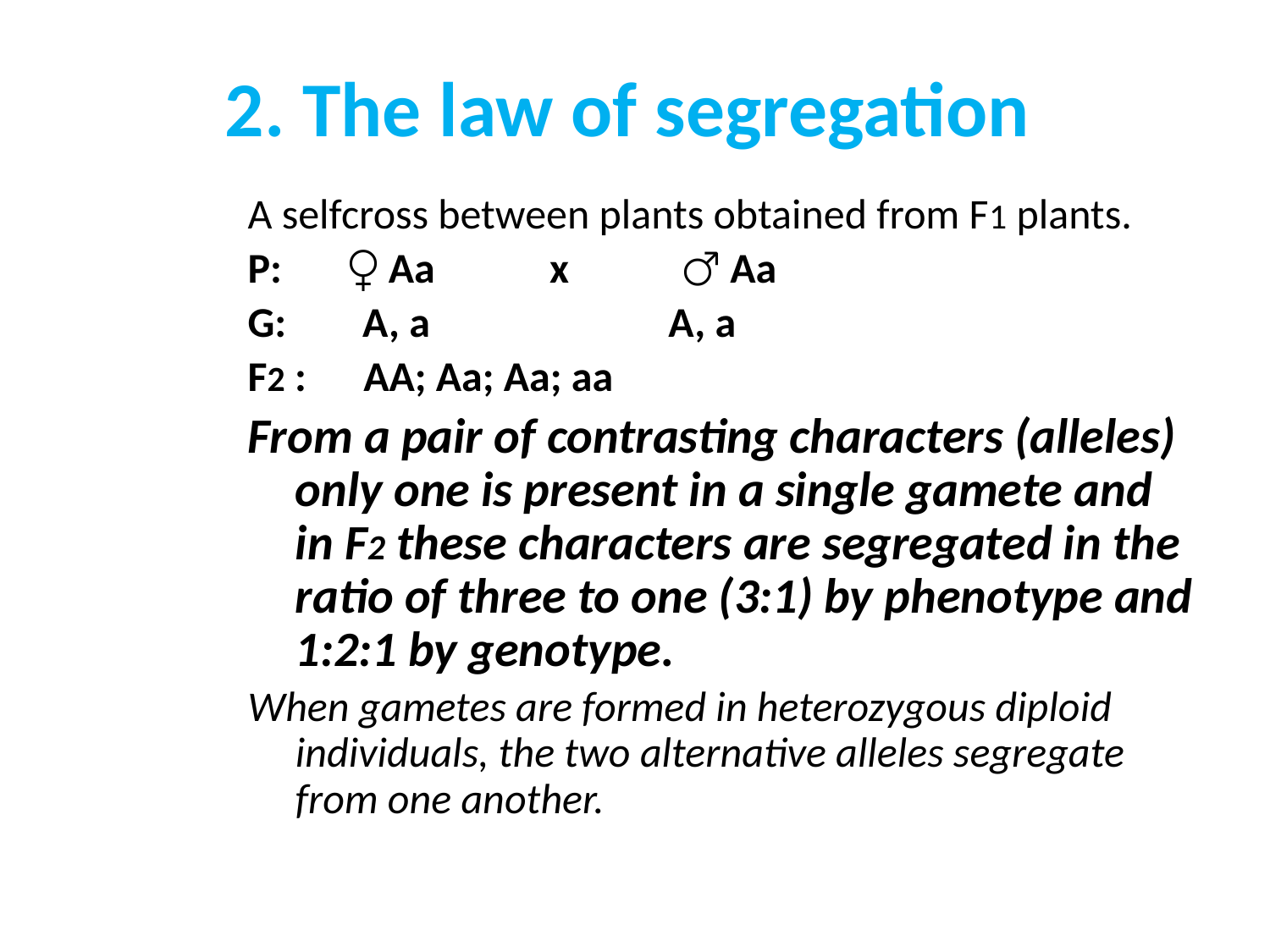

# 2. The law of segregation
A selfcross between plants obtained from F1 plants.
P:       ♀ Aa            x            ♂ Aa
G:        A, a                         A, a
F2 :      AA; Aa; Aa; aa
From a pair of contrasting characters (alleles) only one is present in a single gamete and in F2 these characters are segregated in the ratio of three to one (3:1) by phenotype and 1:2:1 by genotype.
When gametes are formed in heterozygous diploid individuals, the two alternative alleles segregate from one another.